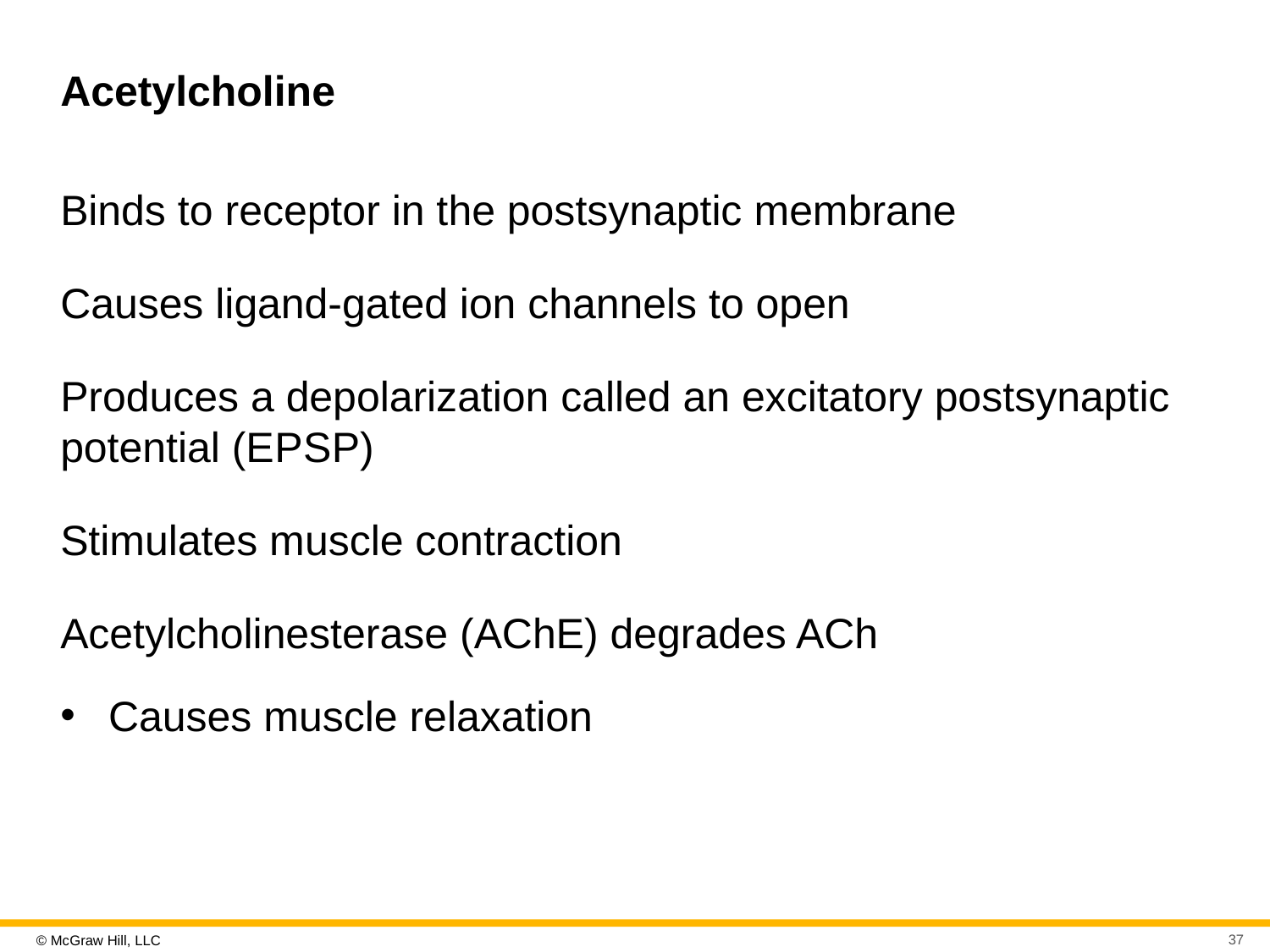

# Acetylcholine
Binds to receptor in the postsynaptic membrane
Causes ligand-gated ion channels to open
Produces a depolarization called an excitatory postsynaptic potential (E P S P)
Stimulates muscle contraction
Acetylcholinesterase (AChE) degrades ACh
Causes muscle relaxation
37